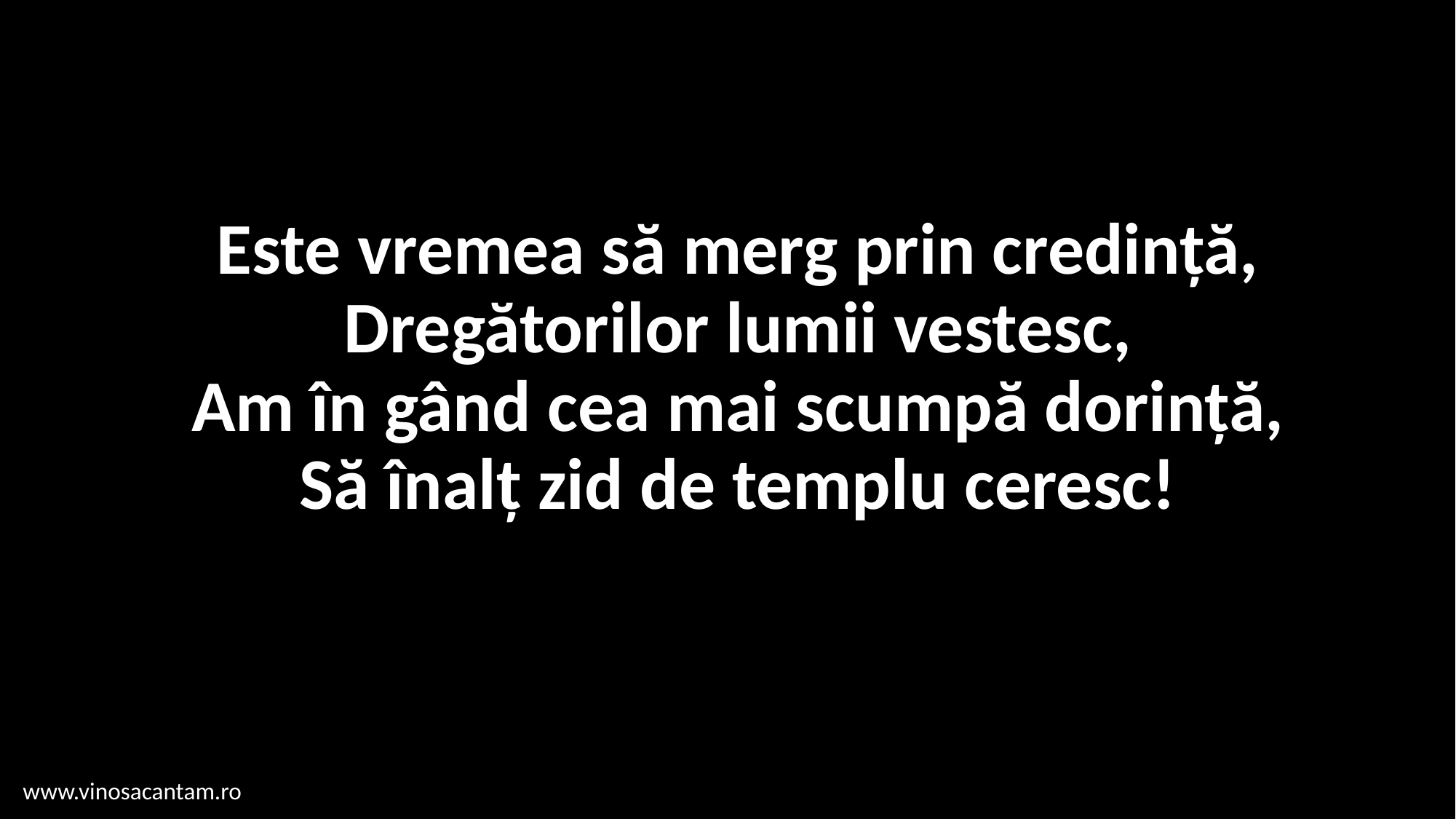

# Este vremea să merg prin credință, Dregătorilor lumii vestesc, Am în gând cea mai scumpă dorință, Să înalț zid de templu ceresc!
www.vinosacantam.ro